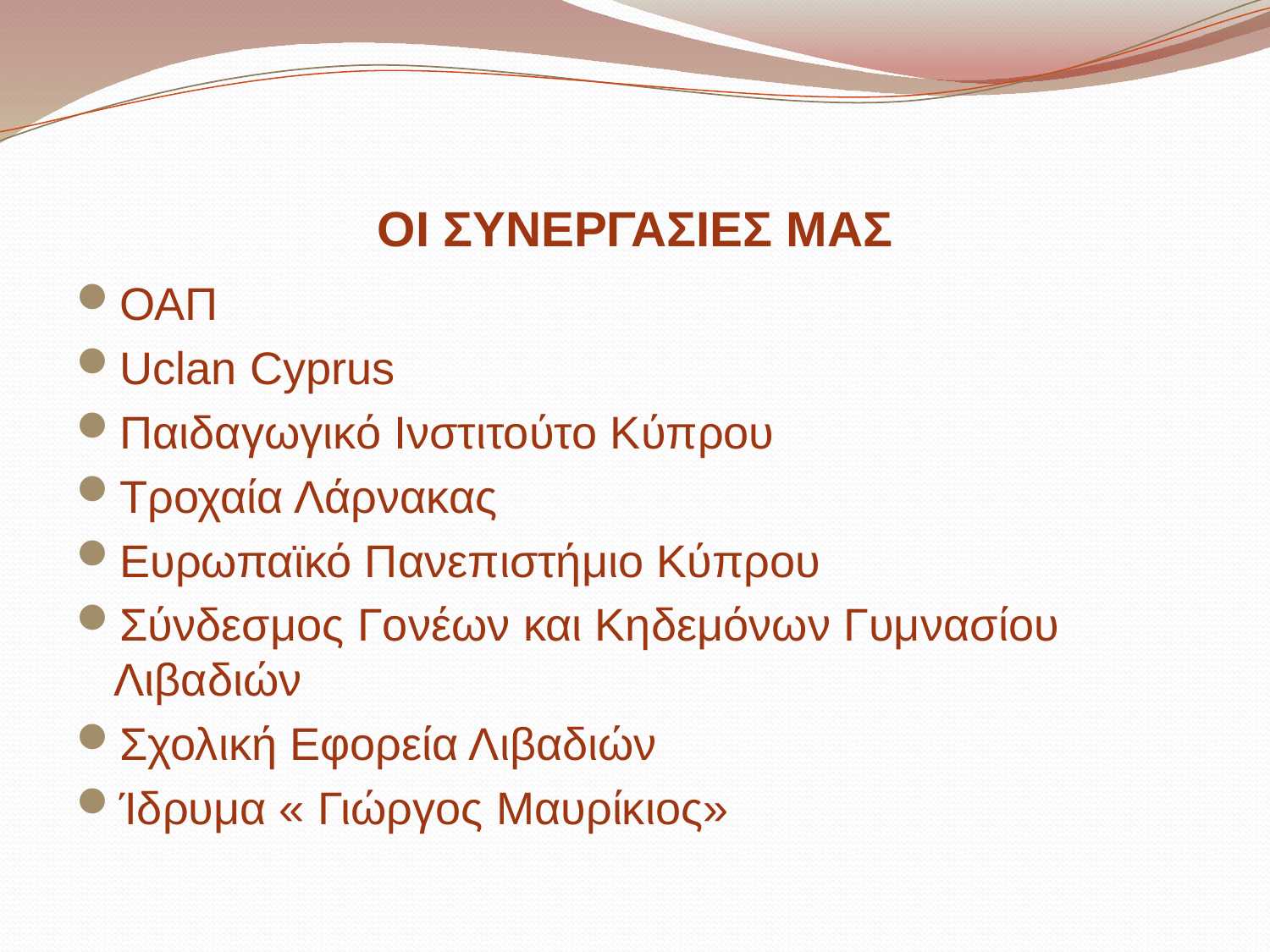

# ΟΙ ΣΥΝΕΡΓΑΣΙΕΣ ΜΑΣ
ΟΑΠ
Uclan Cyprus
Παιδαγωγικό Ινστιτούτο Κύπρου
Τροχαία Λάρνακας
Ευρωπαϊκό Πανεπιστήμιο Κύπρου
Σύνδεσμος Γονέων και Κηδεμόνων Γυμνασίου Λιβαδιών
Σχολική Εφορεία Λιβαδιών
Ίδρυμα « Γιώργος Μαυρίκιος»